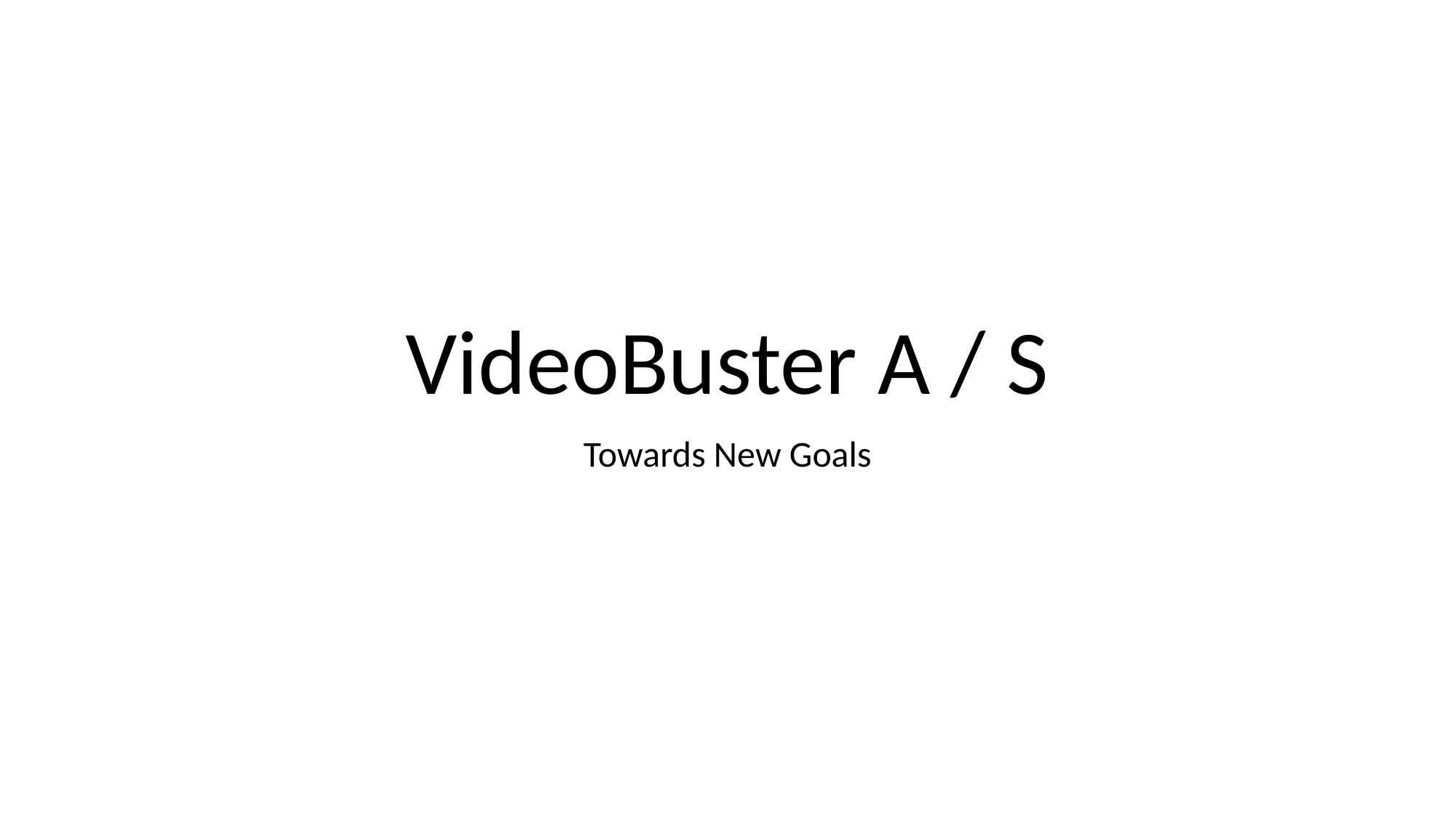

# VideoBuster A / S
Towards New Goals